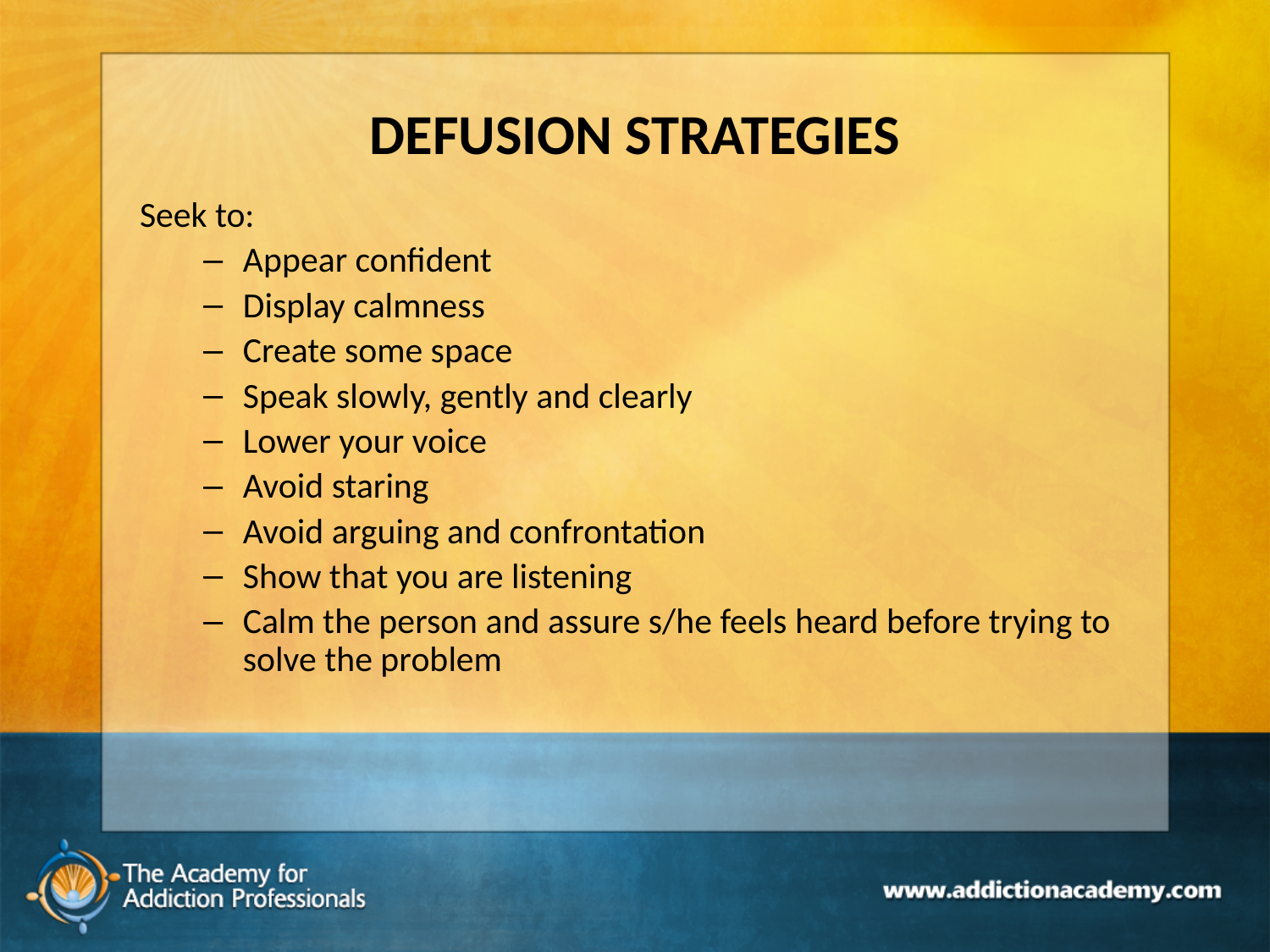

# DEFUSION STRATEGIES
Seek to:
Appear confident
Display calmness
Create some space
Speak slowly, gently and clearly
Lower your voice
Avoid staring
Avoid arguing and confrontation
Show that you are listening
Calm the person and assure s/he feels heard before trying to solve the problem